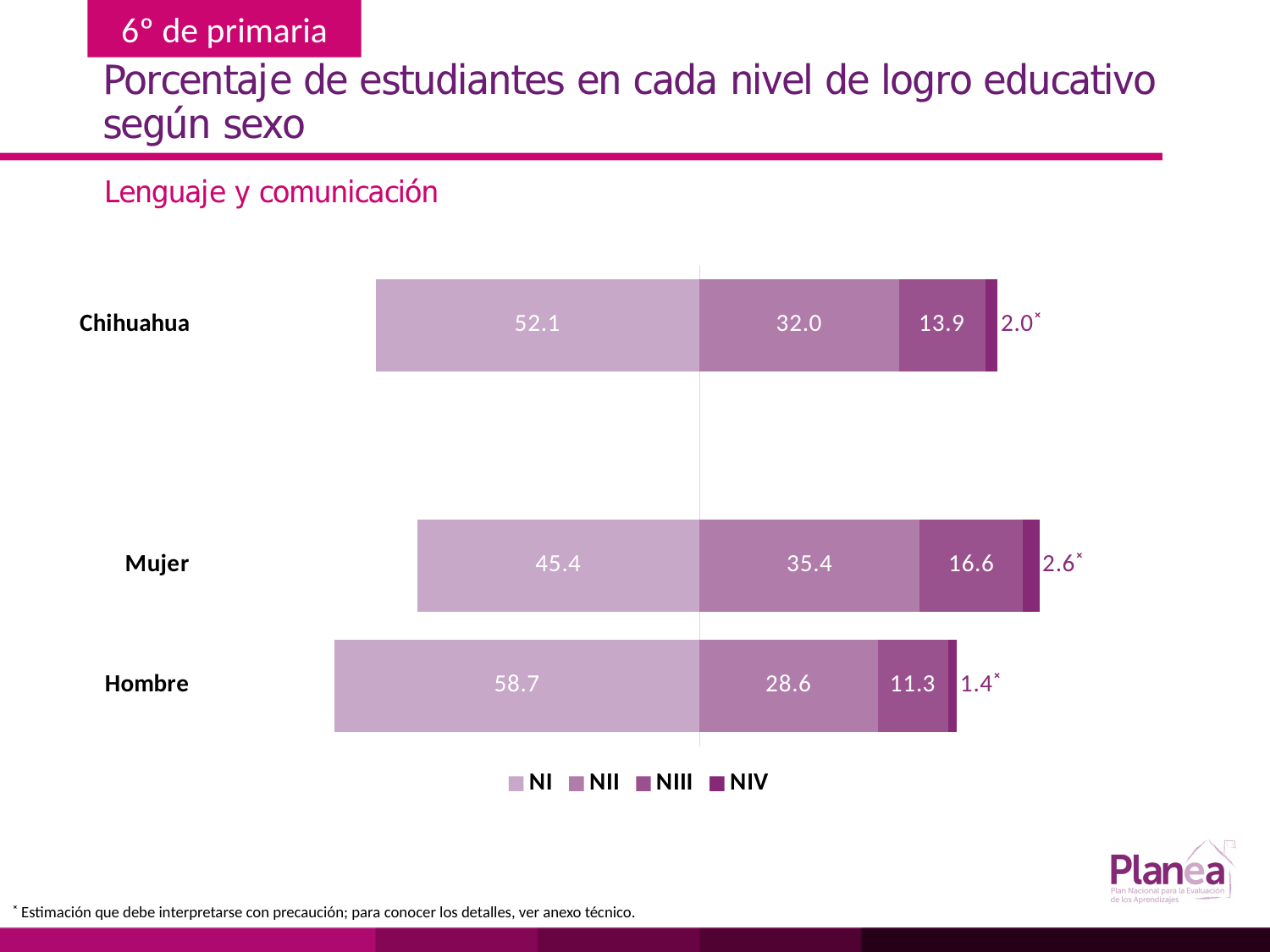

# Porcentaje de estudiantes en cada nivel de logro educativo según sexo

Lenguaje y comunicación

### Chart

| Category |  |  |  |  |
|---|---|---|---|---|
| Hombre | -58.7 | 28.6 | 11.3 | 1.4 |
| Mujer | -45.4 | 35.4 | 16.6 | 2.6 |
|  | None | None | None | None |
| Chihuahua | -52.1 | 32.0 | 13.9 | 2.0 |
˟ Estimación que debe interpretarse con precaución; para conocer los detalles, ver anexo técnico.